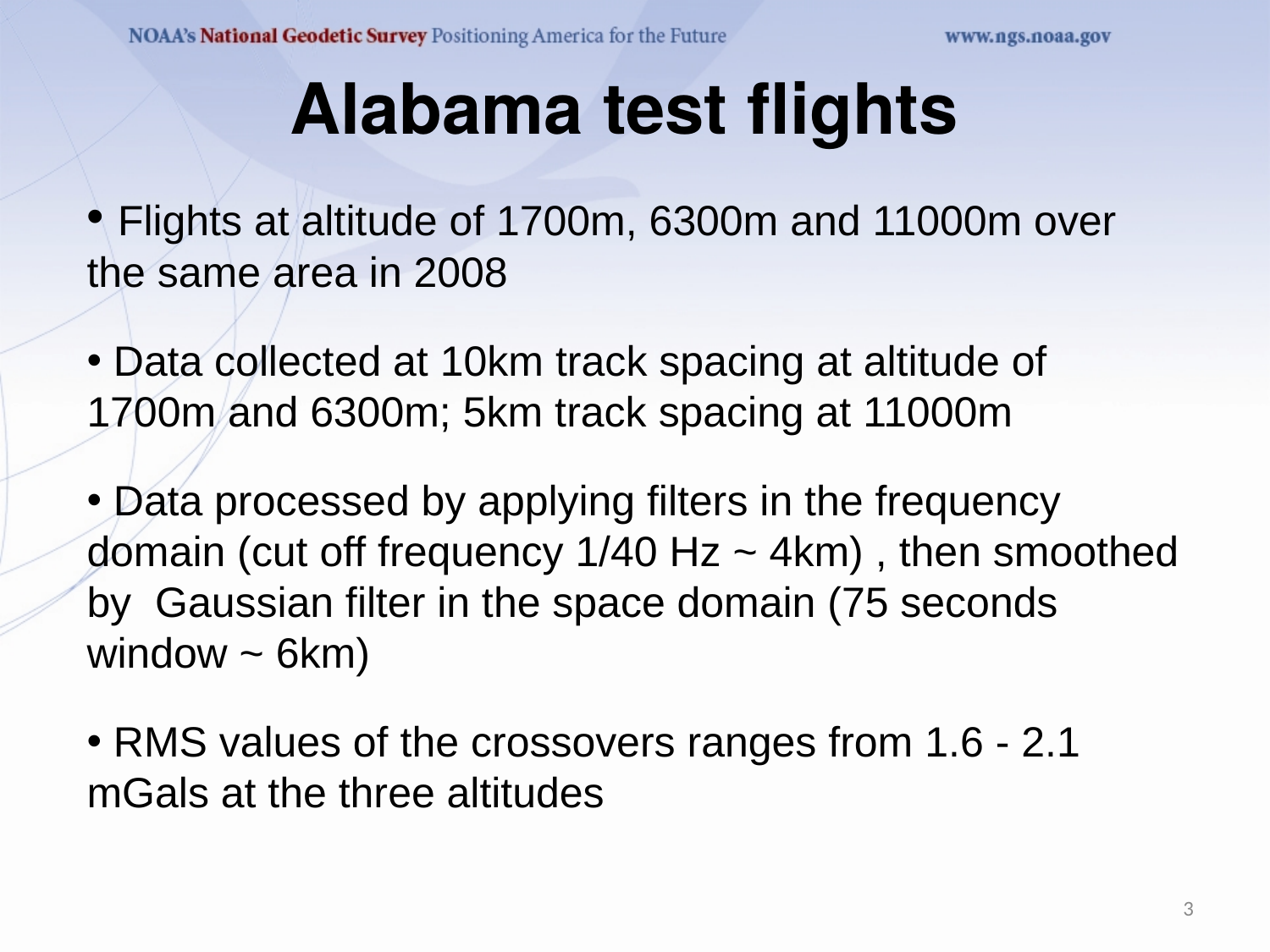

# Alabama test flights
 Flights at altitude of 1700m, 6300m and 11000m over the same area in 2008

 Data collected at 10km track spacing at altitude of 1700m and 6300m; 5km track spacing at 11000m

 Data processed by applying filters in the frequency domain (cut off frequency 1/40 Hz ~ 4km) , then smoothed by  Gaussian filter in the space domain (75 seconds window ~ 6km)

 RMS values of the crossovers ranges from 1.6 - 2.1 mGals at the three altitudes

3